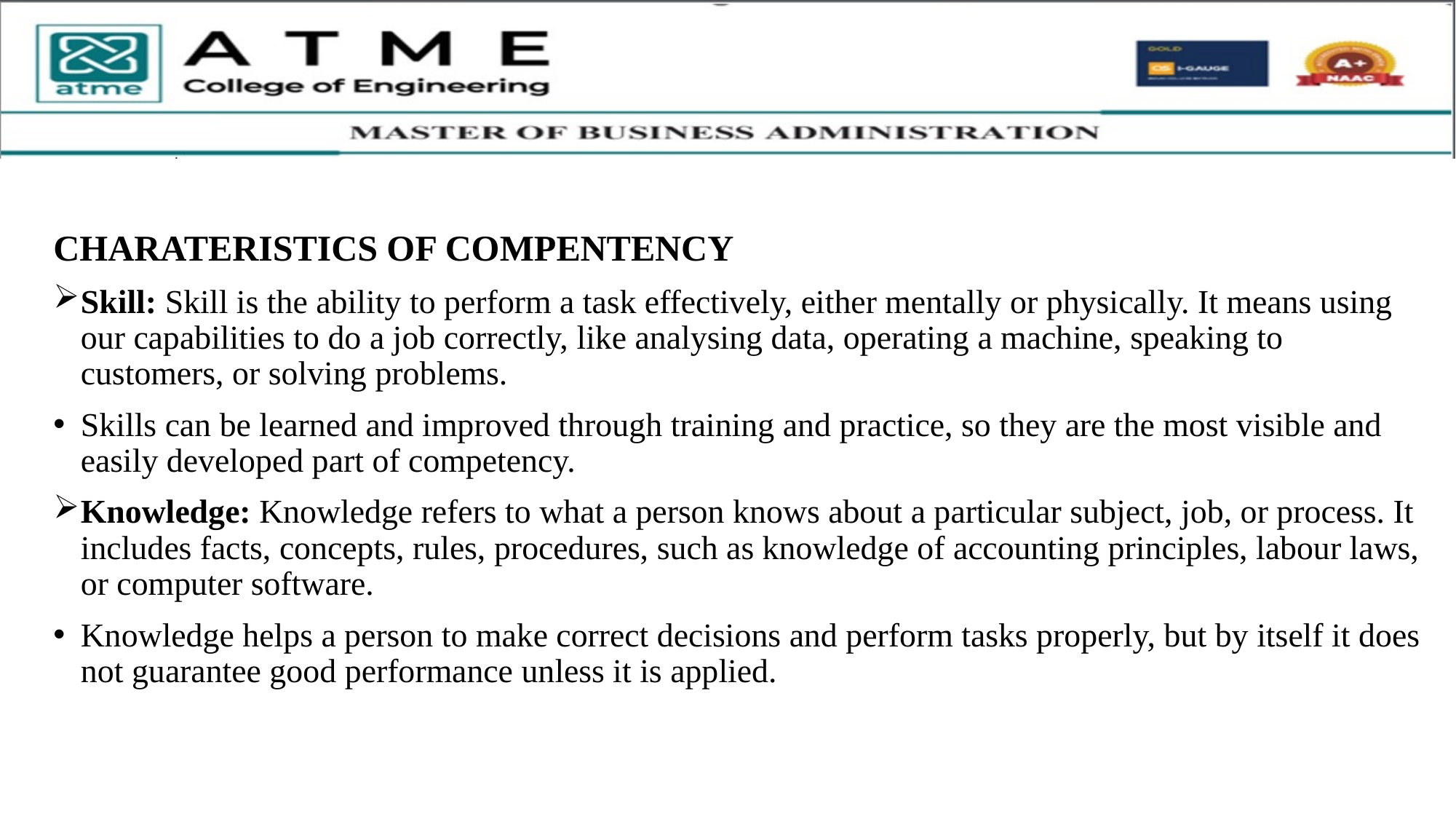

CHARATERISTICS OF COMPENTENCY
Skill: Skill is the ability to perform a task effectively, either mentally or physically. It means using our capabilities to do a job correctly, like analysing data, operating a machine, speaking to customers, or solving problems.
Skills can be learned and improved through training and practice, so they are the most visible and easily developed part of competency.
Knowledge: Knowledge refers to what a person knows about a particular subject, job, or process. It includes facts, concepts, rules, procedures, such as knowledge of accounting principles, labour laws, or computer software.
Knowledge helps a person to make correct decisions and perform tasks properly, but by itself it does not guarantee good performance unless it is applied.